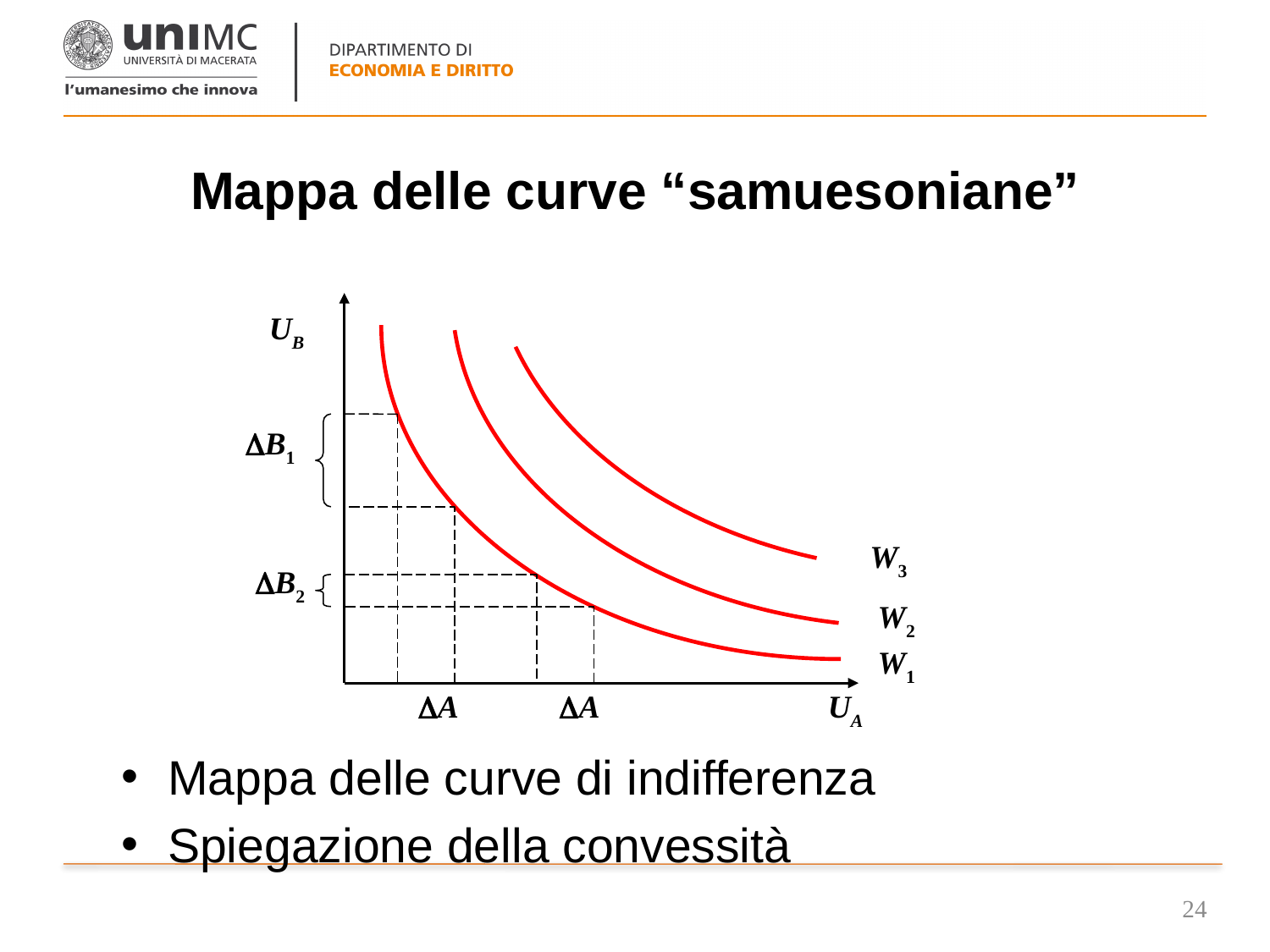

# Mappa delle curve “samuesoniane”

UB

ΔB1

W3
ΔB2

W2

W1
ΔA
ΔA
UA
Mappa delle curve di indifferenza
Spiegazione della convessità
24